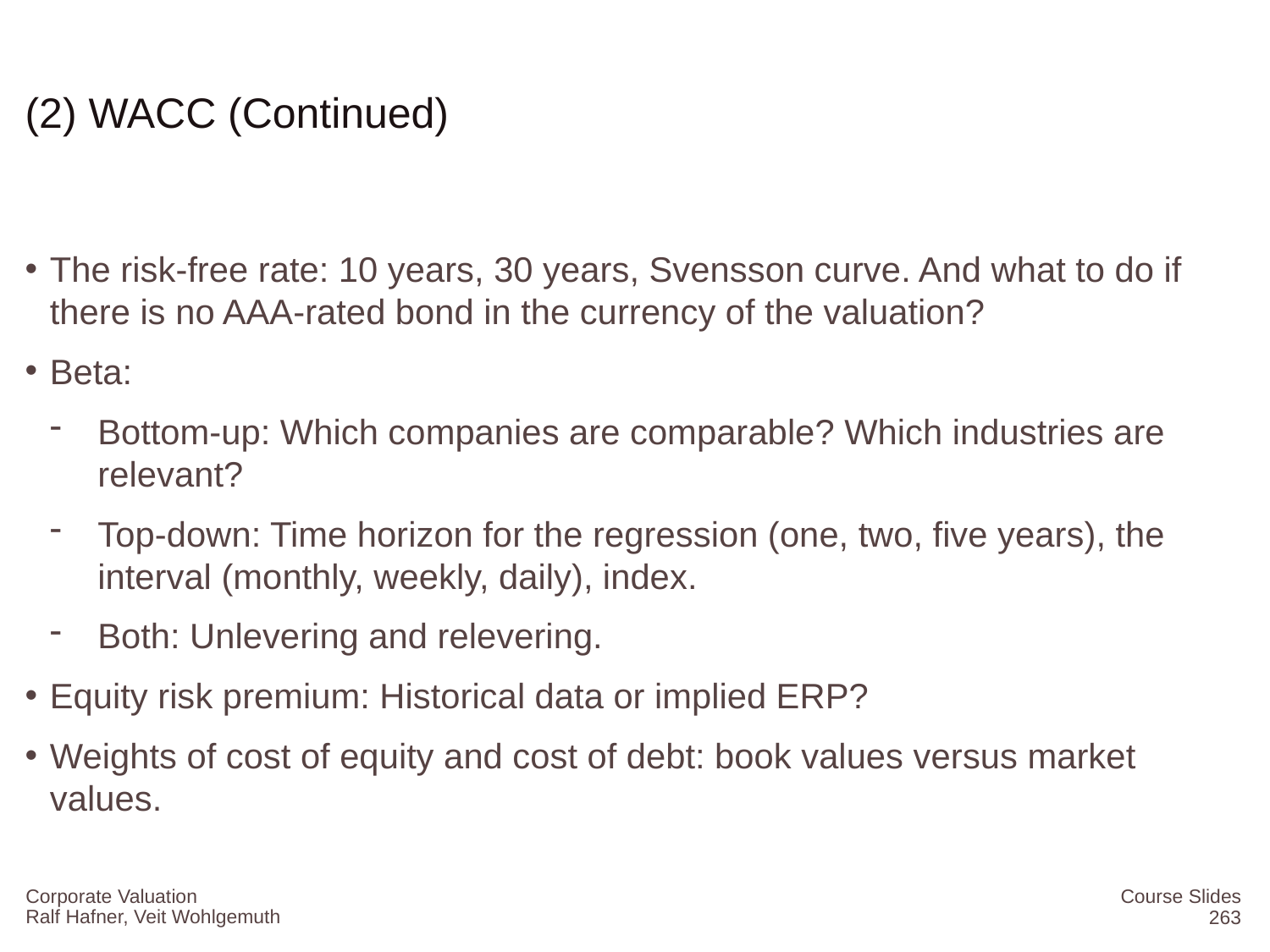

# (2) WACC (Continued)
The risk-free rate: 10 years, 30 years, Svensson curve. And what to do if there is no AAA-rated bond in the currency of the valuation?
Beta:
Bottom-up: Which companies are comparable? Which industries are relevant?
Top-down: Time horizon for the regression (one, two, five years), the interval (monthly, weekly, daily), index.
Both: Unlevering and relevering.
Equity risk premium: Historical data or implied ERP?
Weights of cost of equity and cost of debt: book values versus market values.

Corporate Valuation
Course Slides
263